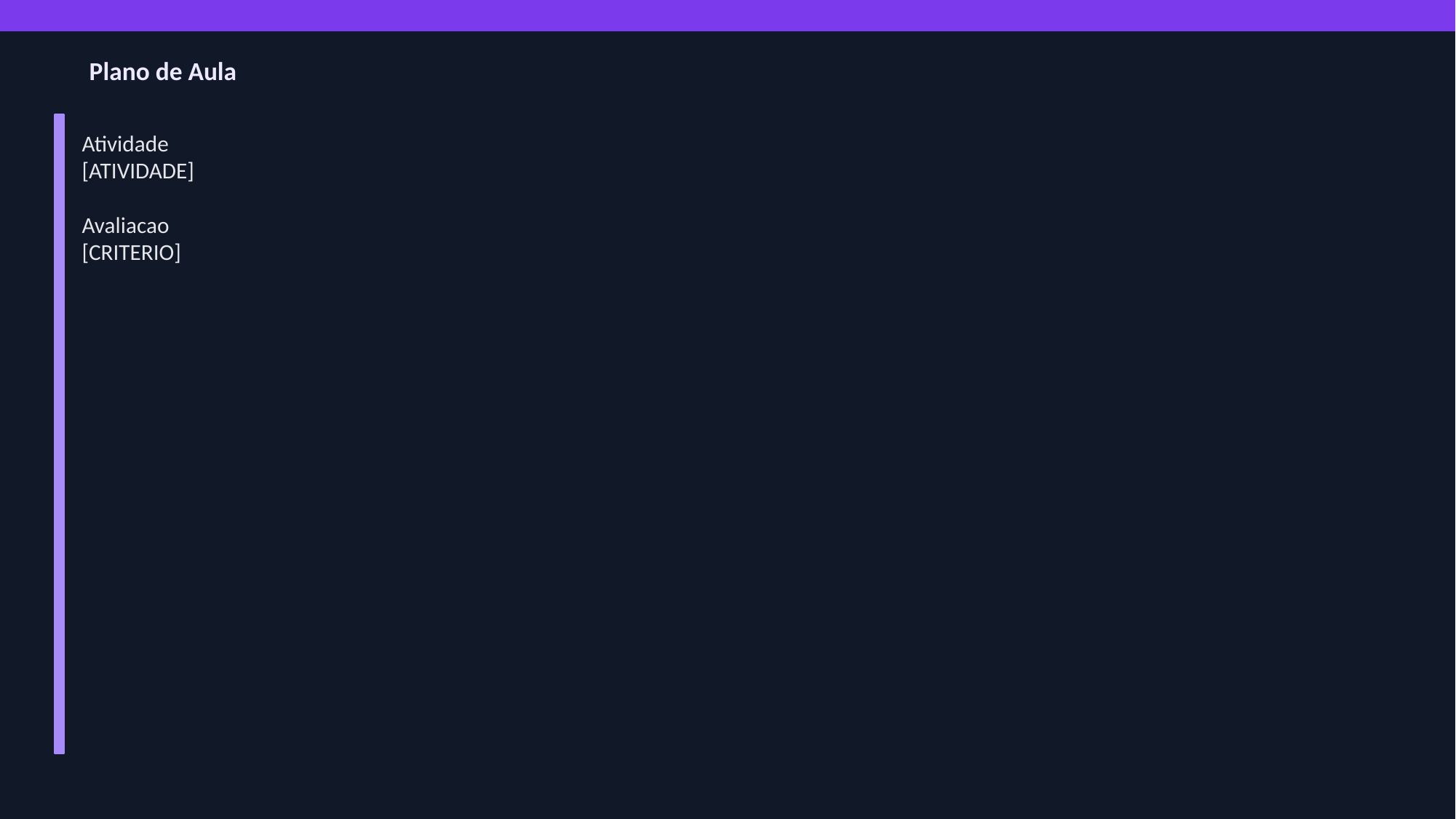

Plano de Aula

Atividade
[ATIVIDADE]

Avaliacao
[CRITERIO]